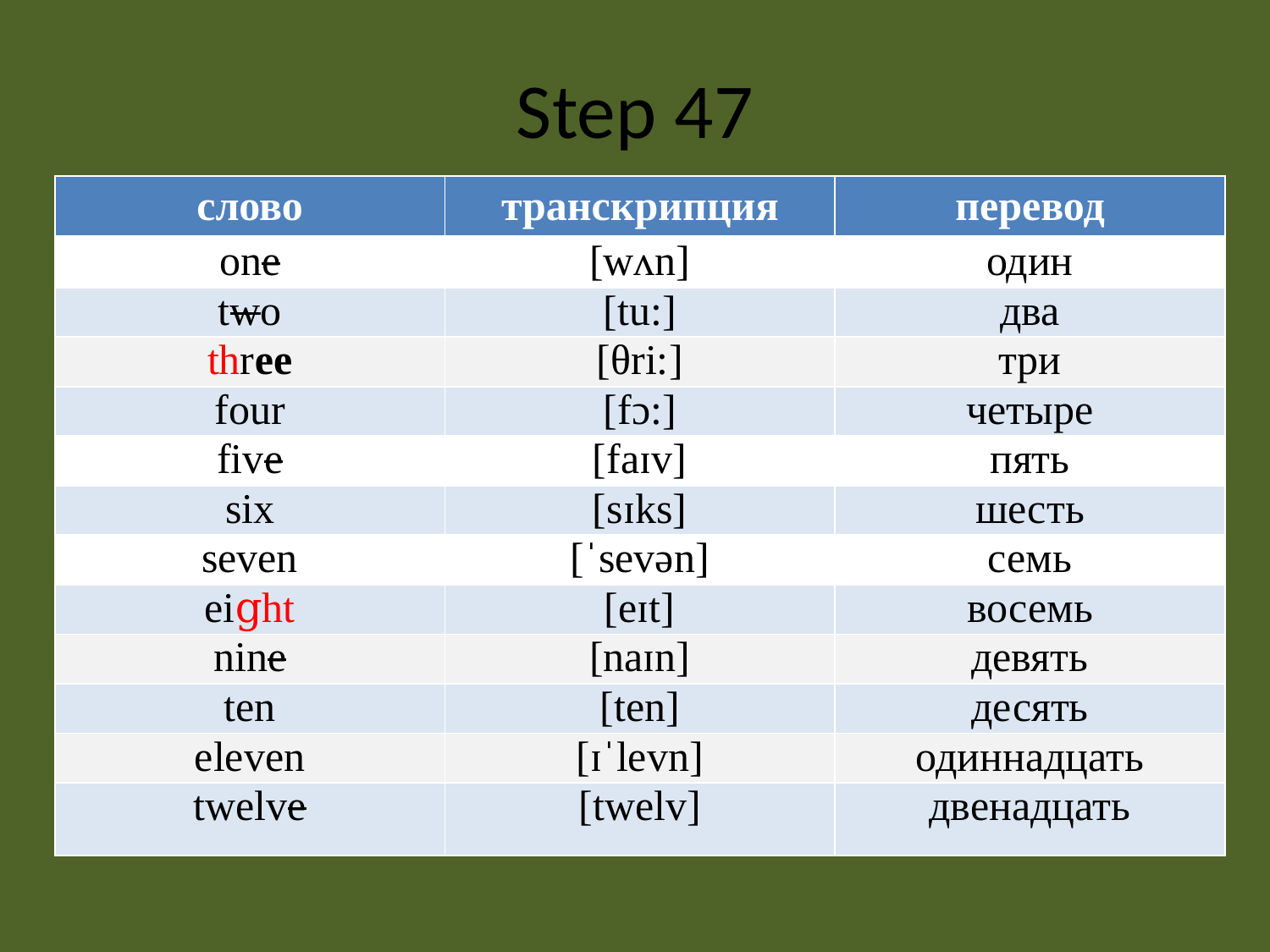

# Step 47
| слово | транскрипция | перевод |
| --- | --- | --- |
| one | [wʌn] | один |
| two | [tu:] | два |
| three | [θri:] | три |
| four | [fɔ:] | четыре |
| five | [faɪv] | пять |
| six | [sɪks] | шесть |
| seven | [ˈsevən] | семь |
| eiցht | [eɪt] | восемь |
| nine | [naɪn] | девять |
| ten | [ten] | десять |
| eleven | [ɪˈlevn] | одиннадцать |
| twelve | [twelv] | двенадцать |